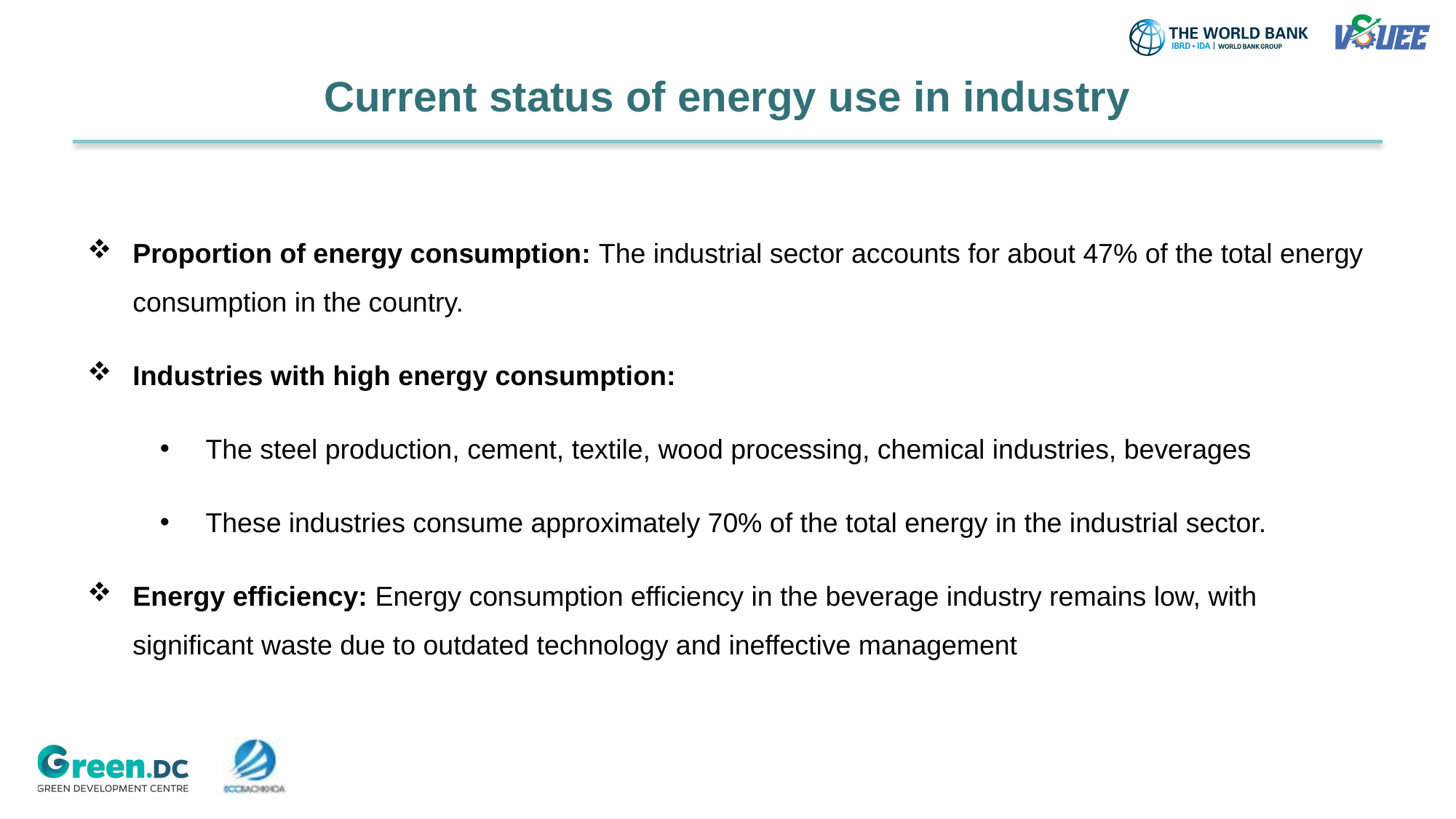

# Current status of energy use in industry
Proportion of energy consumption: The industrial sector accounts for about 47% of the total energy consumption in the country.
Industries with high energy consumption:
The steel production, cement, textile, wood processing, chemical industries, beverages
These industries consume approximately 70% of the total energy in the industrial sector.
Energy efficiency: Energy consumption efficiency in the beverage industry remains low, with significant waste due to outdated technology and ineffective management